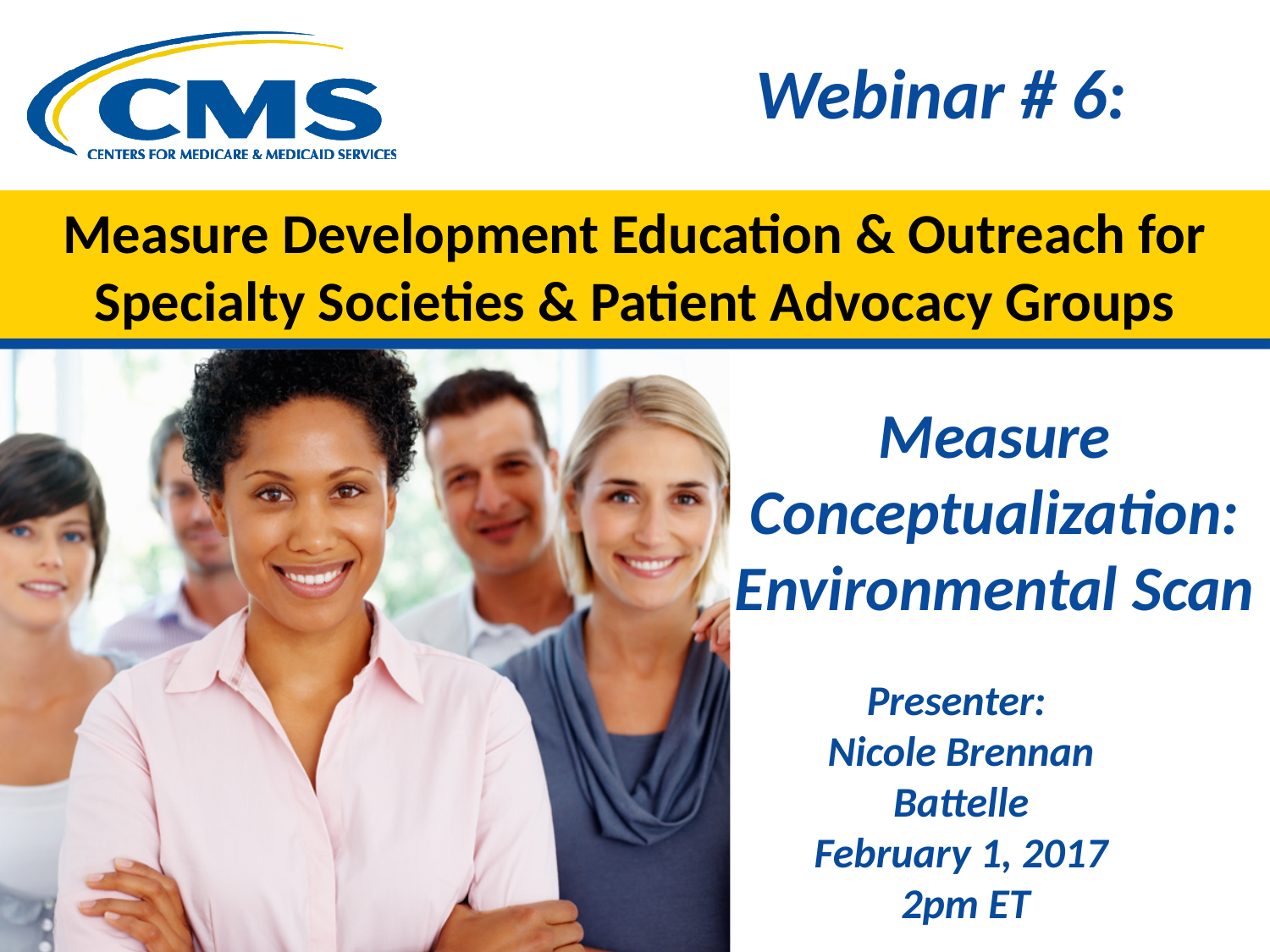

Webinar # 6:
# Measure Development Education & Outreach for Specialty Societies & Patient Advocacy Groups
Measure Conceptualization: Environmental Scan
Presenter:
Nicole Brennan
Battelle
February 1, 2017
 2pm ET